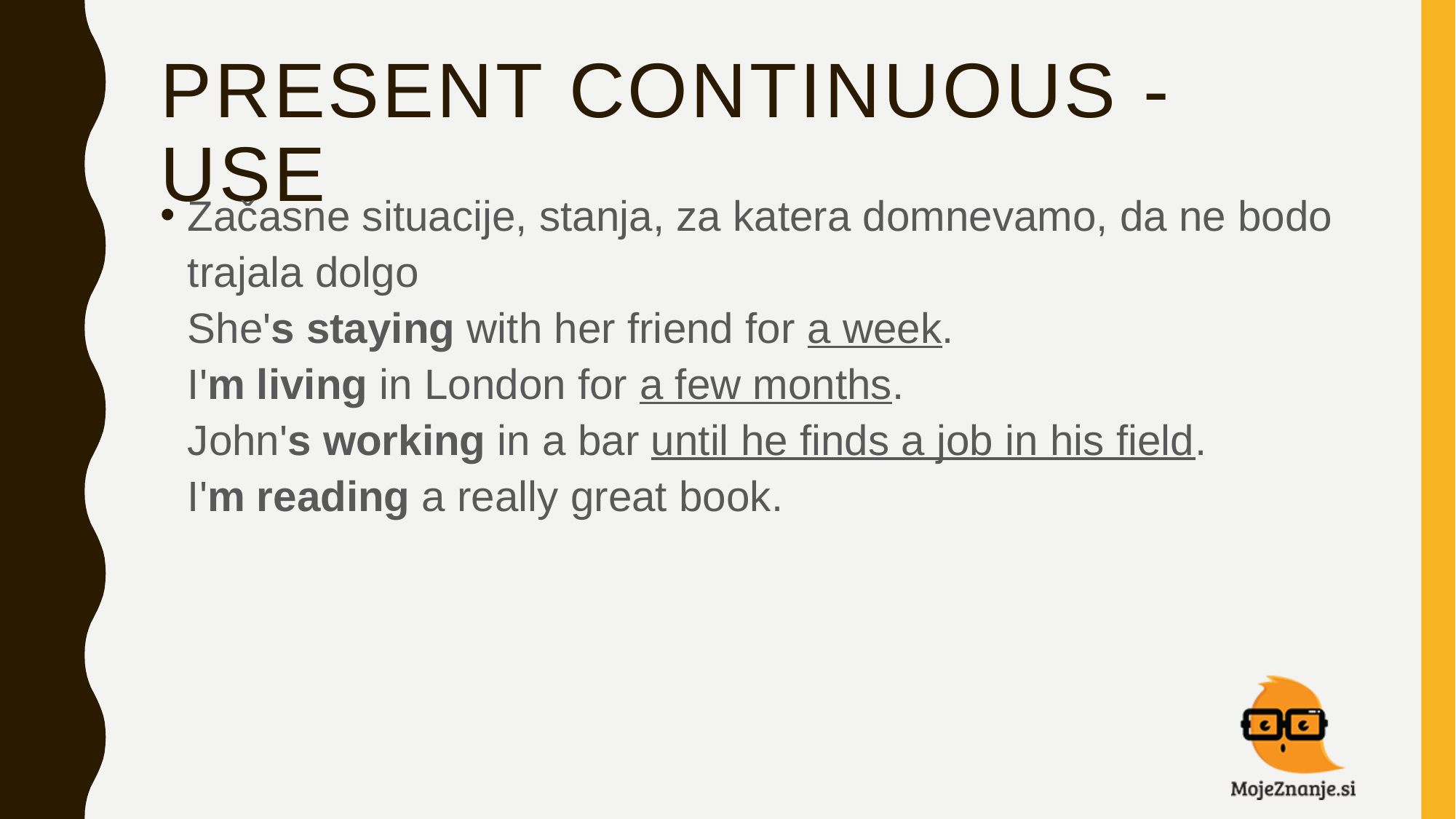

# PRESENT CONTINUOUS - USE
Začasne situacije, stanja, za katera domnevamo, da ne bodo trajala dolgo
She's staying with her friend for a week.
I'm living in London for a few months.
John's working in a bar until he finds a job in his field.
I'm reading a really great book.